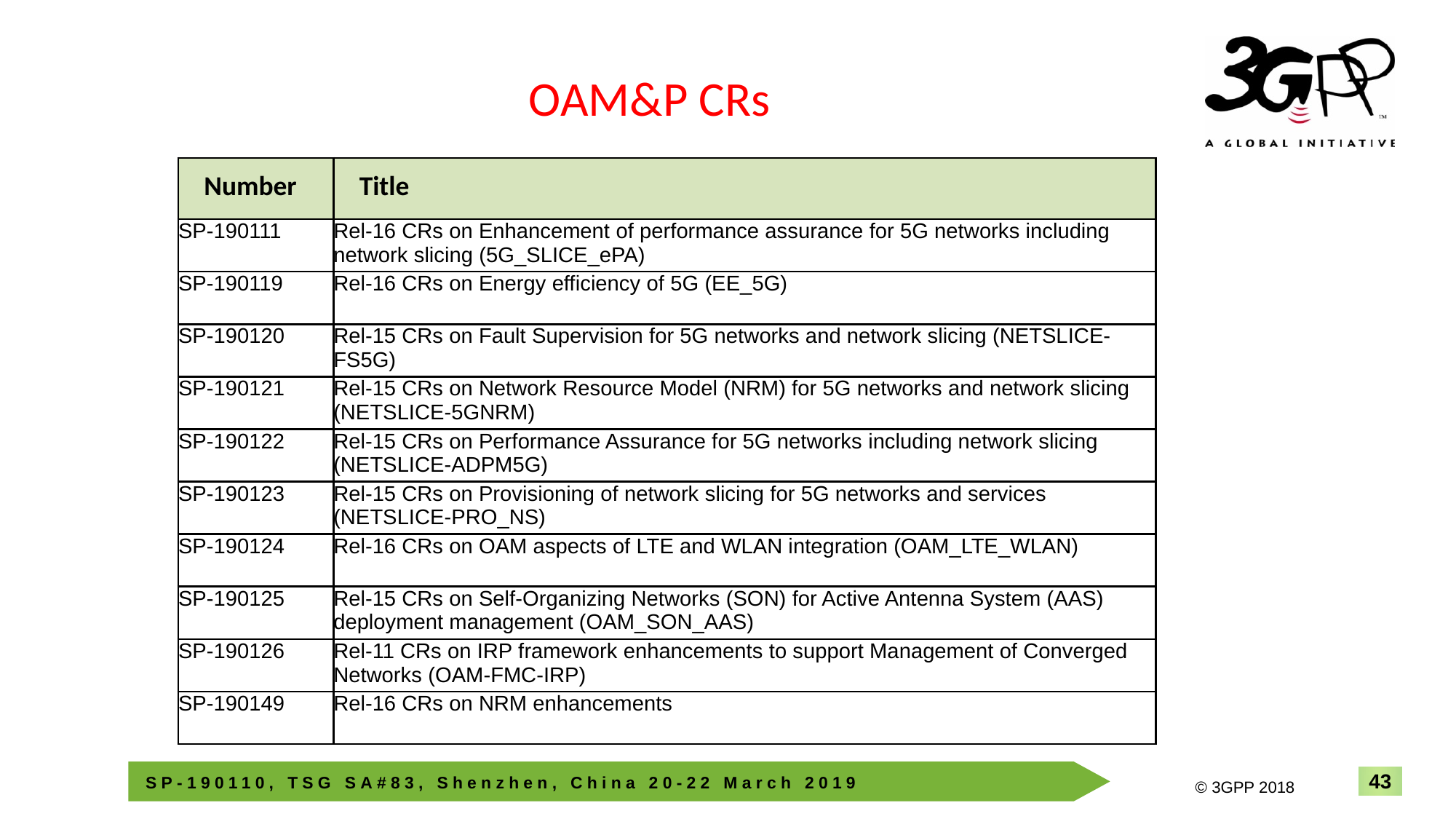

OAM&P CRs
| Number | Title |
| --- | --- |
| SP-190111 | Rel-16 CRs on Enhancement of performance assurance for 5G networks including network slicing (5G\_SLICE\_ePA) |
| SP-190119 | Rel-16 CRs on Energy efficiency of 5G (EE\_5G) |
| SP-190120 | Rel-15 CRs on Fault Supervision for 5G networks and network slicing (NETSLICE-FS5G) |
| SP-190121 | Rel-15 CRs on Network Resource Model (NRM) for 5G networks and network slicing (NETSLICE-5GNRM) |
| SP-190122 | Rel-15 CRs on Performance Assurance for 5G networks including network slicing (NETSLICE-ADPM5G) |
| SP-190123 | Rel-15 CRs on Provisioning of network slicing for 5G networks and services (NETSLICE-PRO\_NS) |
| SP-190124 | Rel-16 CRs on OAM aspects of LTE and WLAN integration (OAM\_LTE\_WLAN) |
| SP-190125 | Rel-15 CRs on Self-Organizing Networks (SON) for Active Antenna System (AAS) deployment management (OAM\_SON\_AAS) |
| SP-190126 | Rel-11 CRs on IRP framework enhancements to support Management of Converged Networks (OAM-FMC-IRP) |
| SP-190149 | Rel-16 CRs on NRM enhancements |